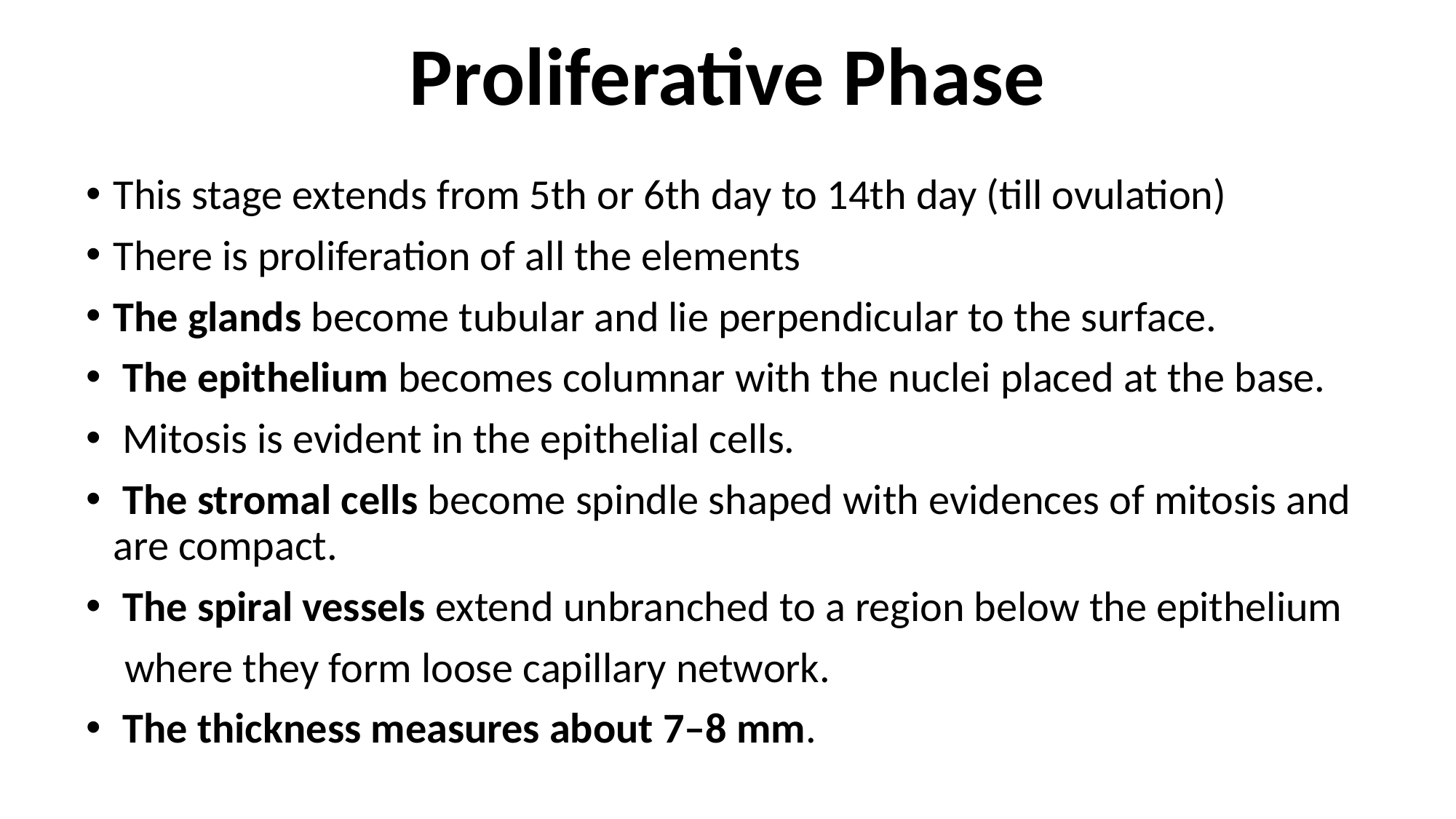

# Proliferative Phase
This stage extends from 5th or 6th day to 14th day (till ovulation)
There is proliferation of all the elements
The glands become tubular and lie perpendicular to the surface.
 The epithelium becomes columnar with the nuclei placed at the base.
 Mitosis is evident in the epithelial cells.
 The stromal cells become spindle shaped with evidences of mitosis and are compact.
 The spiral vessels extend unbranched to a region below the epithelium
    where they form loose capillary network.
 The thickness measures about 7–8 mm.